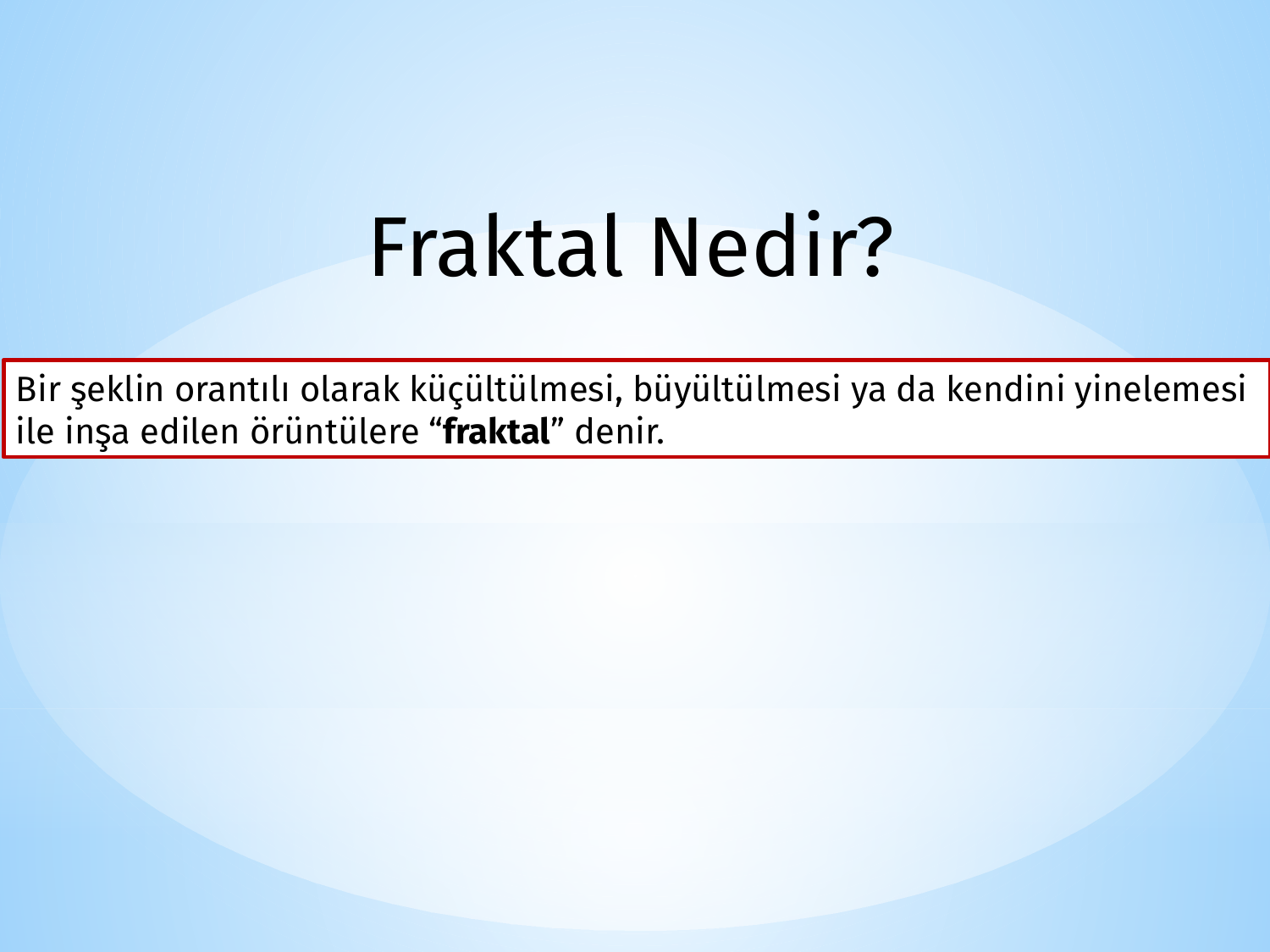

Fraktal Nedir?
Bir şeklin orantılı olarak küçültülmesi, büyültülmesi ya da kendini yinelemesi ile inşa edilen örüntülere “fraktal” denir.